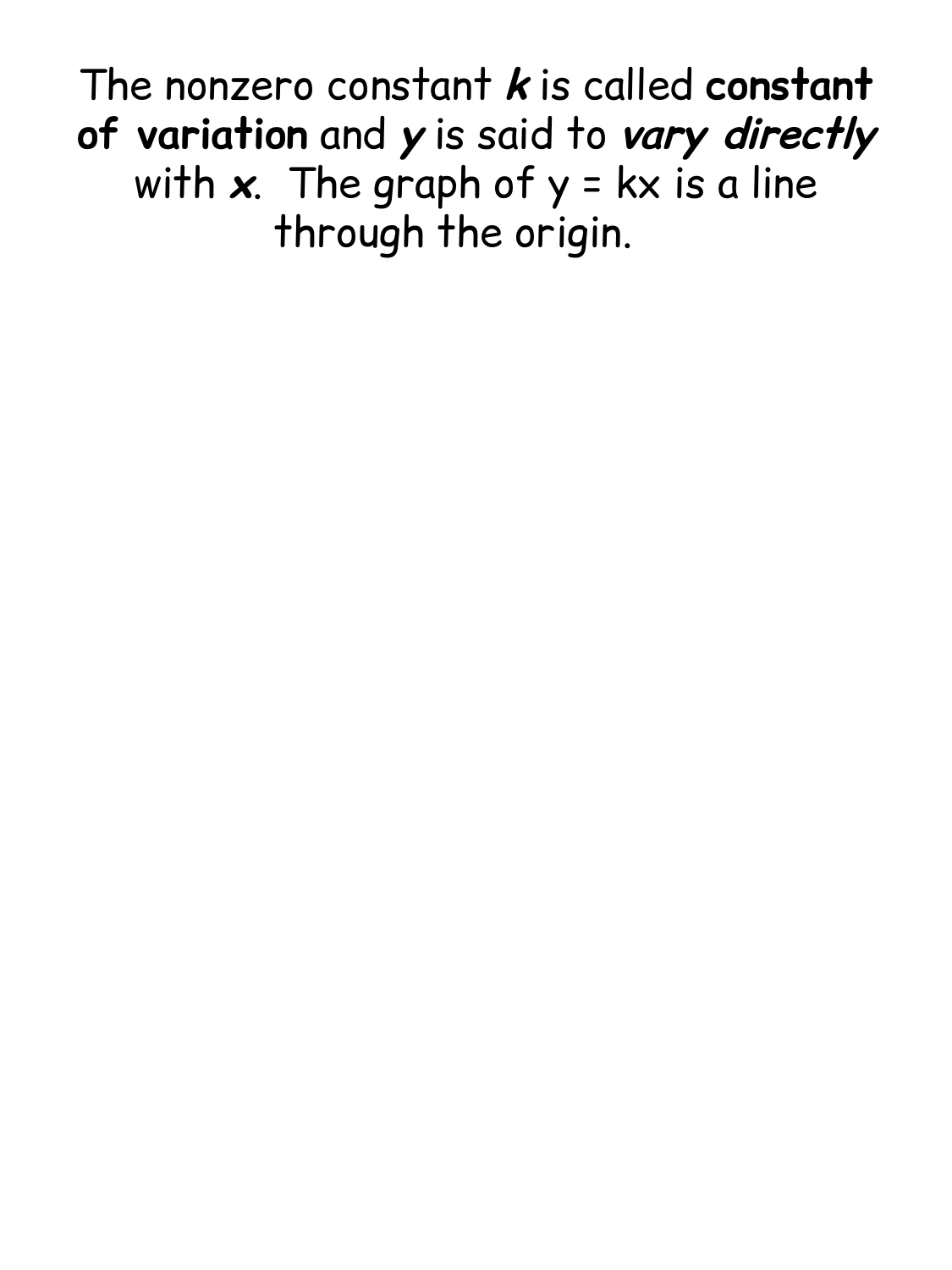

# The nonzero constant k is called constant of variation and y is said to vary directly with x.  The graph of y = kx is a line through the origin.